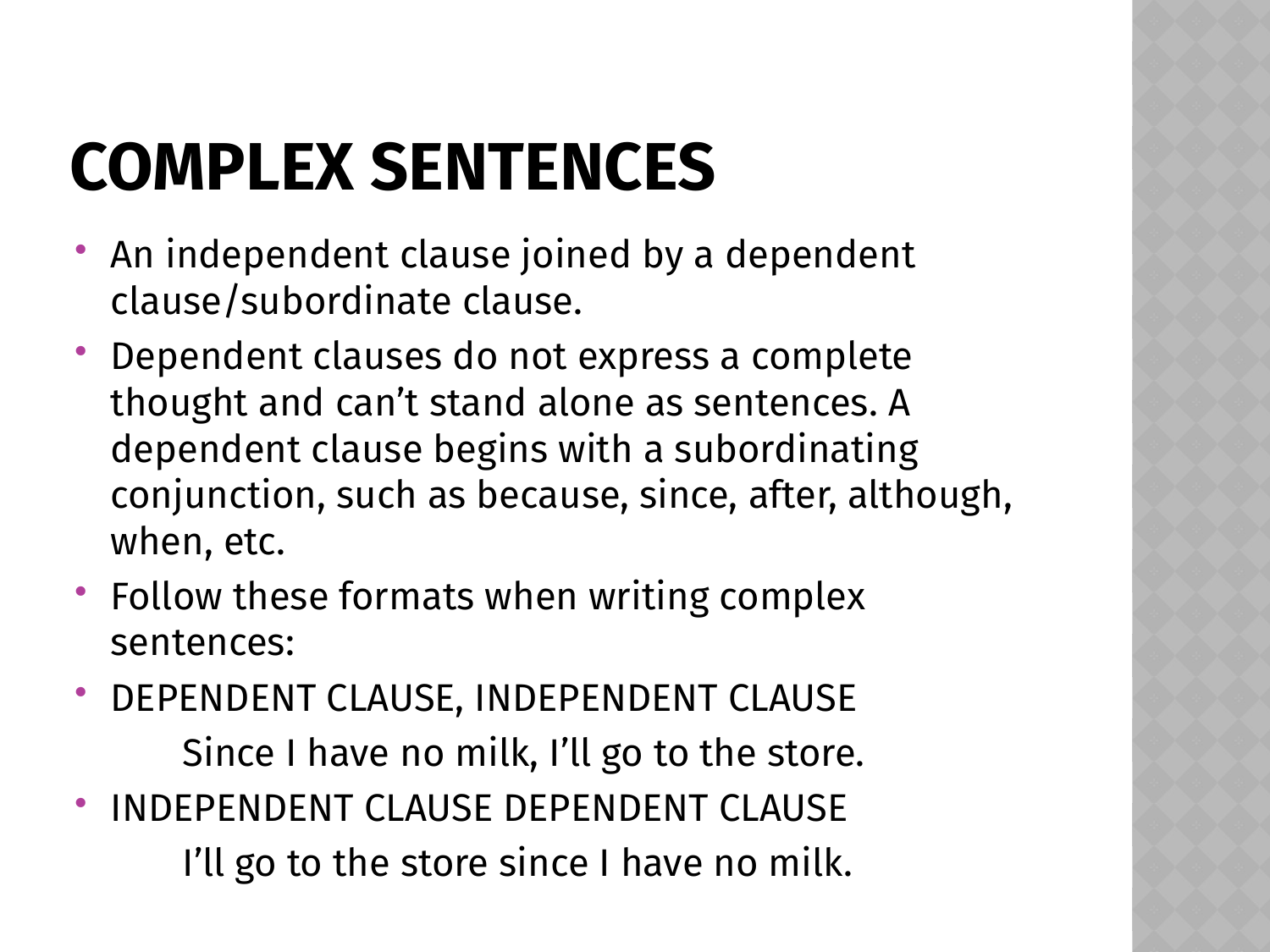

# Complex Sentences
An independent clause joined by a dependent clause/subordinate clause.
Dependent clauses do not express a complete thought and can’t stand alone as sentences. A dependent clause begins with a subordinating conjunction, such as because, since, after, although, when, etc.
Follow these formats when writing complex sentences:
DEPENDENT CLAUSE, INDEPENDENT CLAUSE
	Since I have no milk, I’ll go to the store.
INDEPENDENT CLAUSE DEPENDENT CLAUSE
	I’ll go to the store since I have no milk.